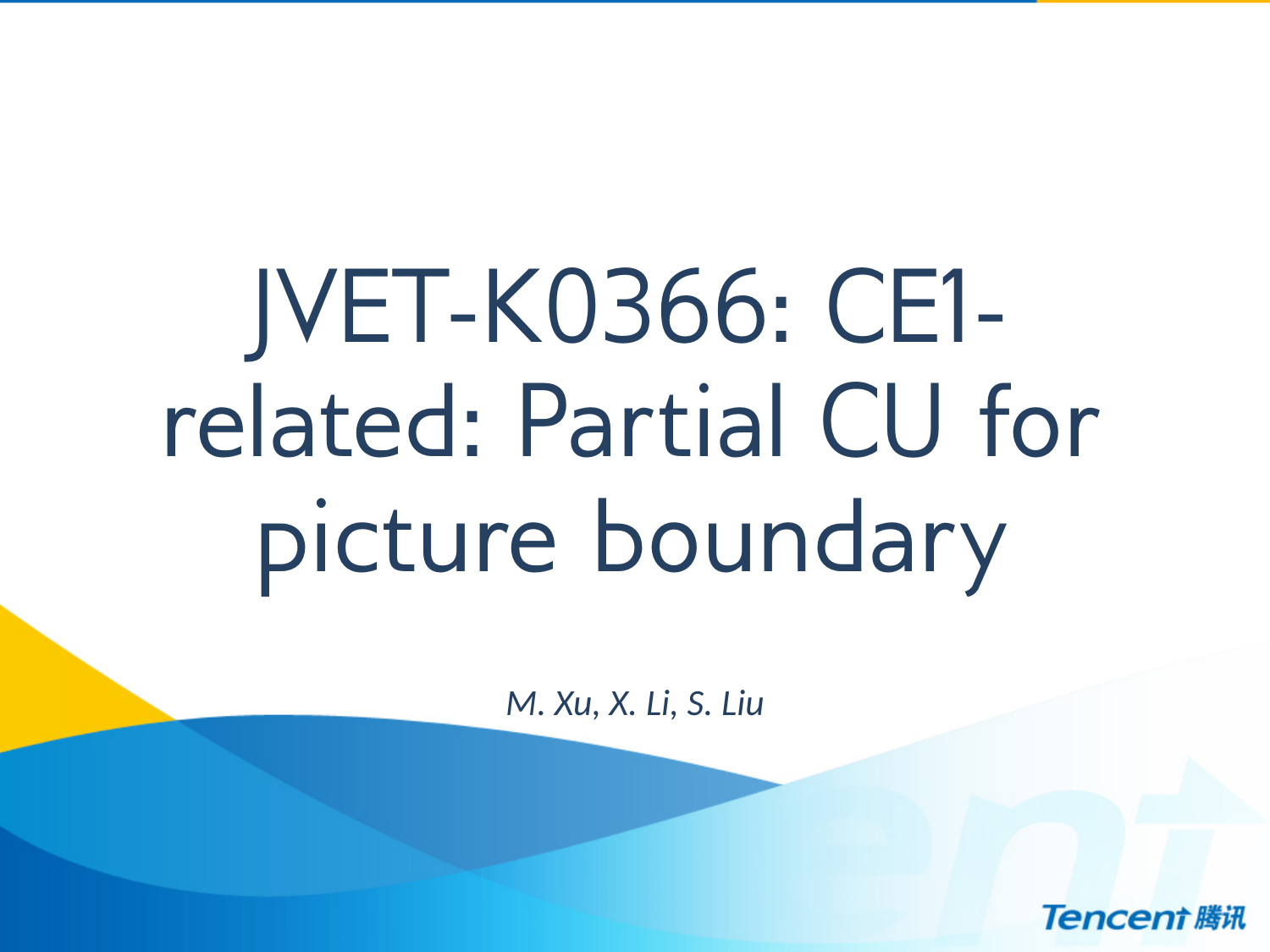

# JVET-K0366: CE1-related: Partial CU for picture boundary
M. Xu, X. Li, S. Liu